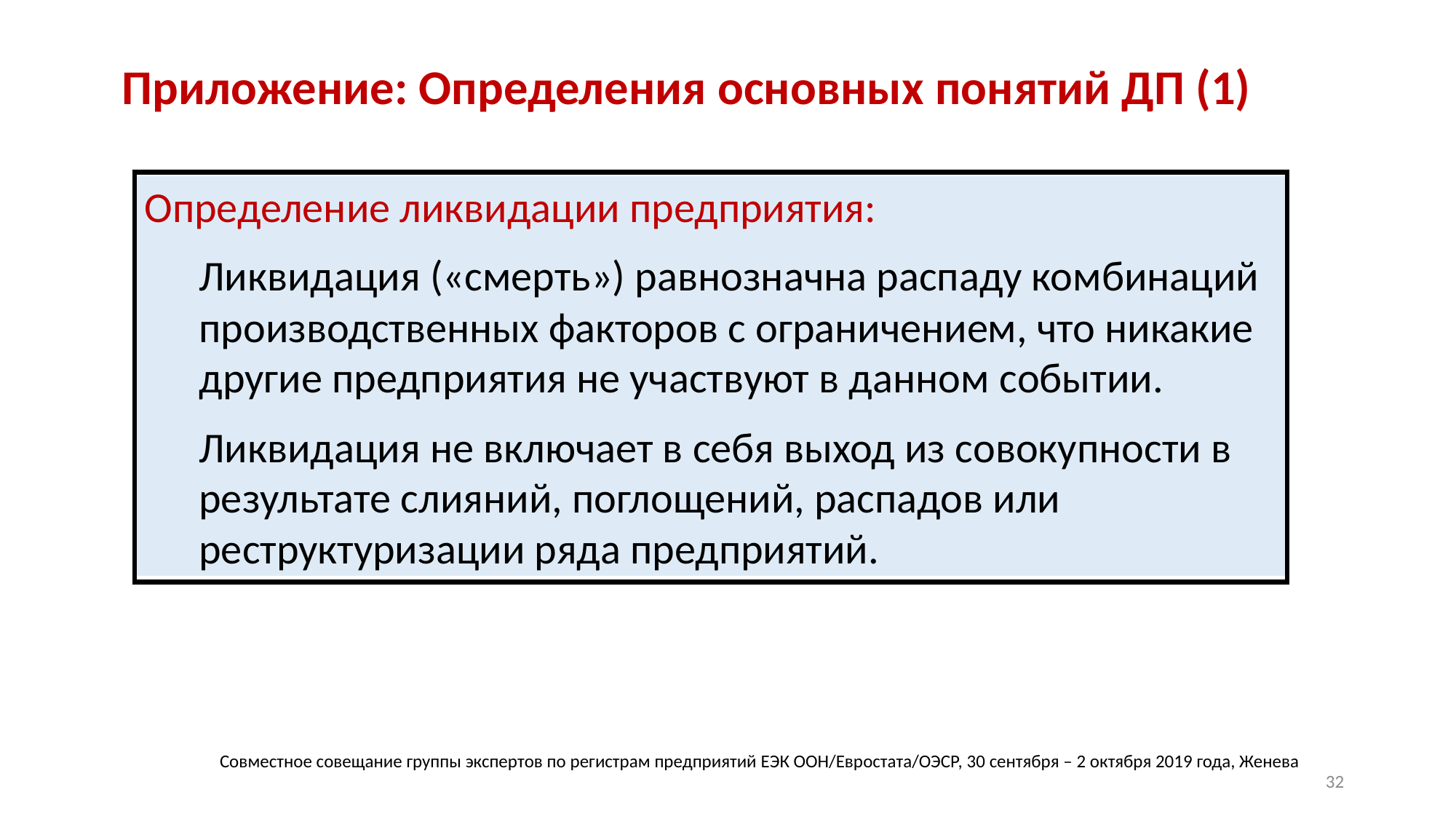

Приложение: Определения основных понятий ДП (1)

Определение ликвидации предприятия:
Ликвидация («смерть») равнозначна распаду комбинаций производственных факторов с ограничением, что никакие другие предприятия не участвуют в данном событии.
Ликвидация не включает в себя выход из совокупности в результате слияний, поглощений, распадов или реструктуризации ряда предприятий.
Совместное совещание группы экспертов по регистрам предприятий ЕЭК ООН/Евростата/ОЭСР, 30 сентября – 2 октября 2019 года, Женева
32